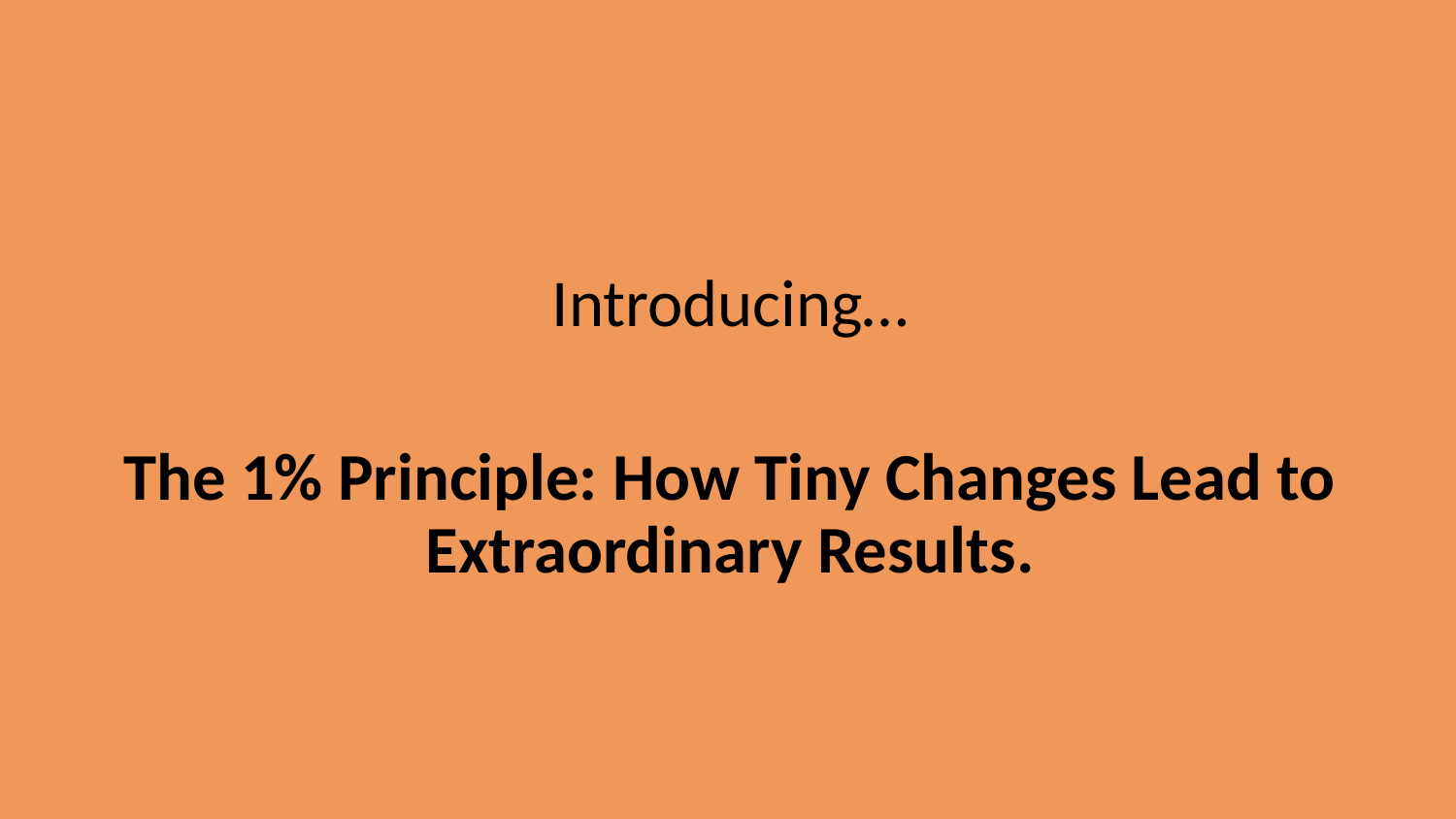

Introducing…

The 1% Principle: How Tiny Changes Lead to Extraordinary Results.